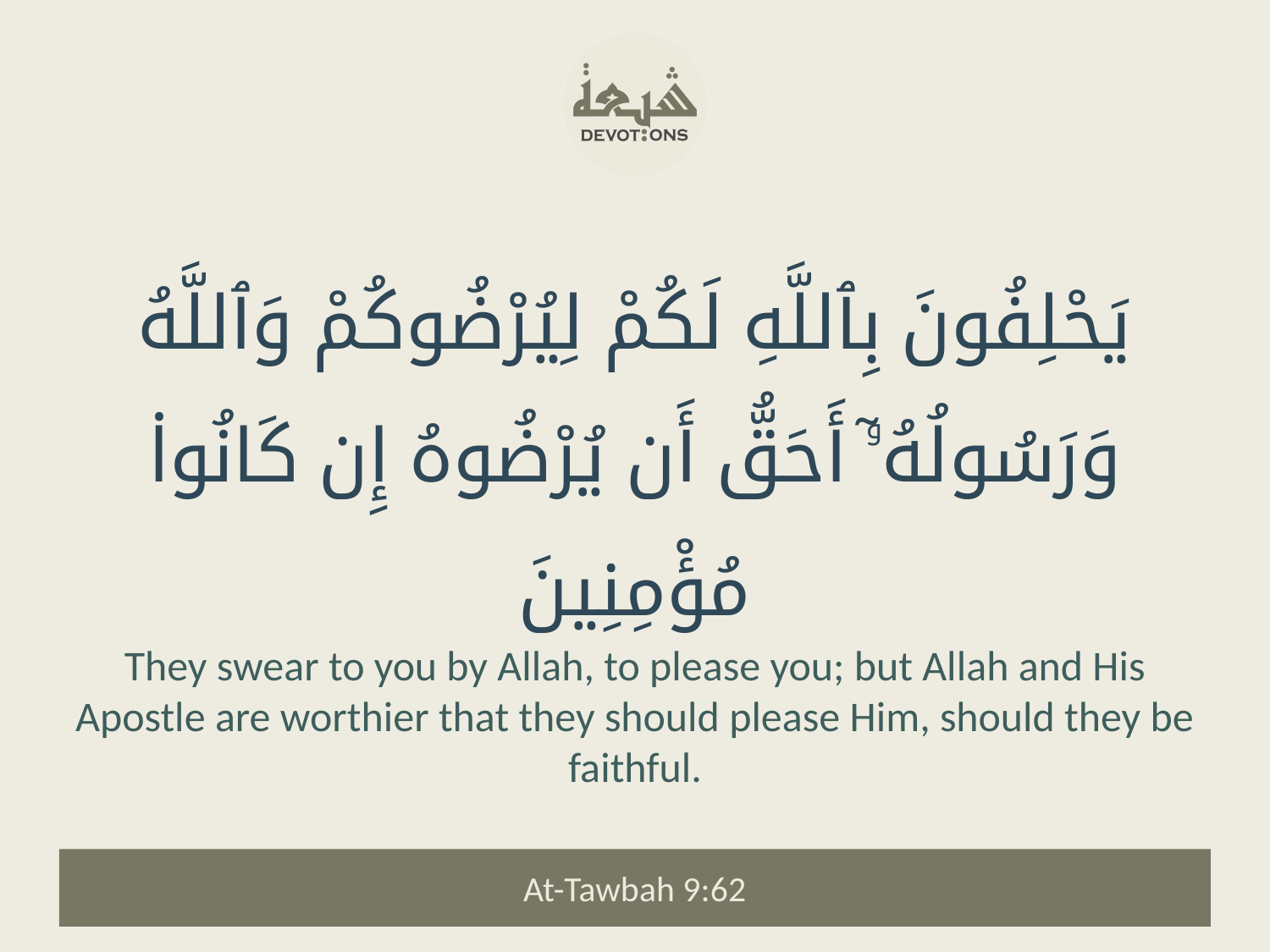

يَحْلِفُونَ بِٱللَّهِ لَكُمْ لِيُرْضُوكُمْ وَٱللَّهُ وَرَسُولُهُۥٓ أَحَقُّ أَن يُرْضُوهُ إِن كَانُوا۟ مُؤْمِنِينَ
They swear to you by Allah, to please you; but Allah and His Apostle are worthier that they should please Him, should they be faithful.
At-Tawbah 9:62